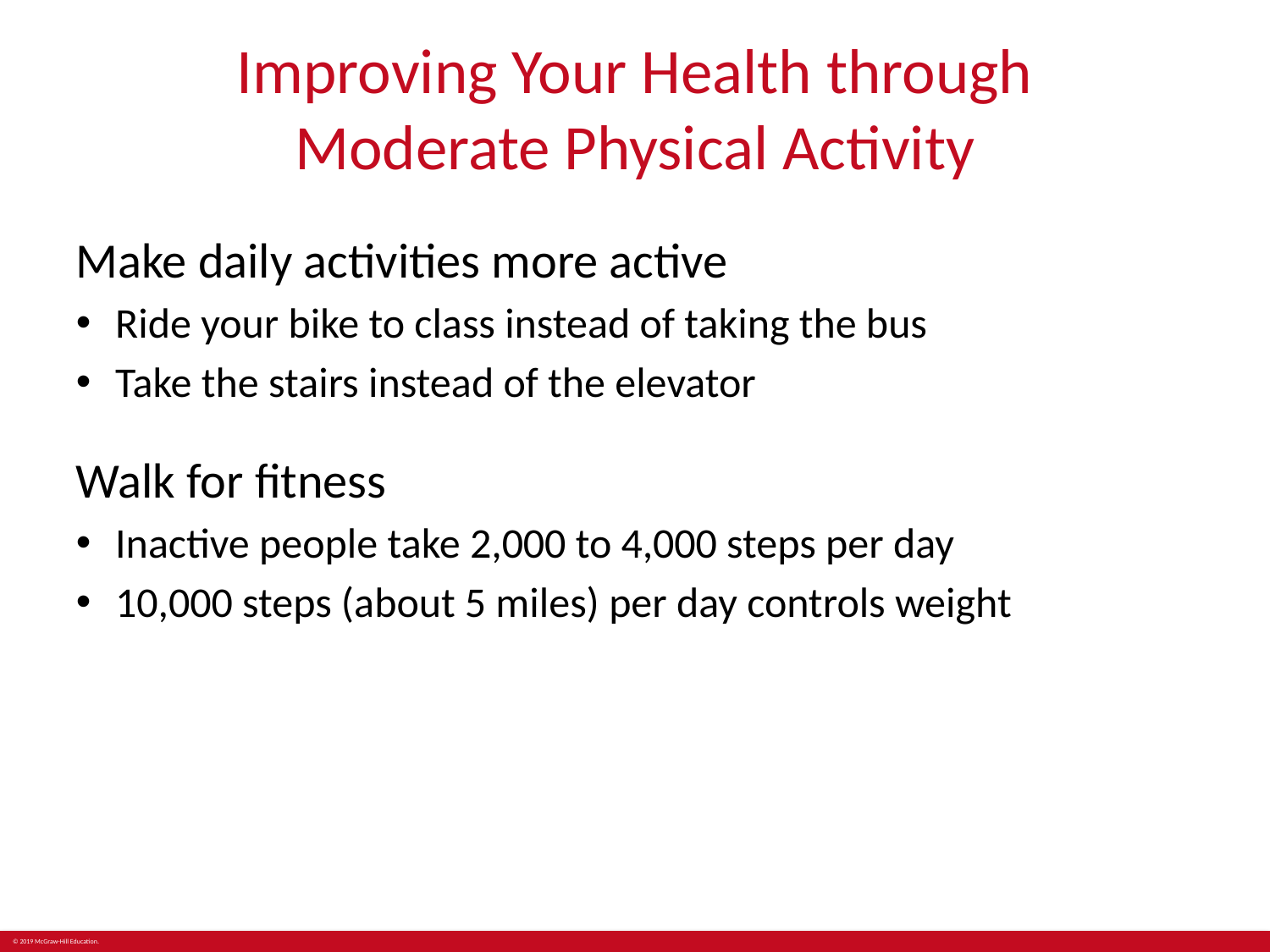

# Improving Your Health through Moderate Physical Activity
Make daily activities more active
Ride your bike to class instead of taking the bus
Take the stairs instead of the elevator
Walk for fitness
Inactive people take 2,000 to 4,000 steps per day
10,000 steps (about 5 miles) per day controls weight